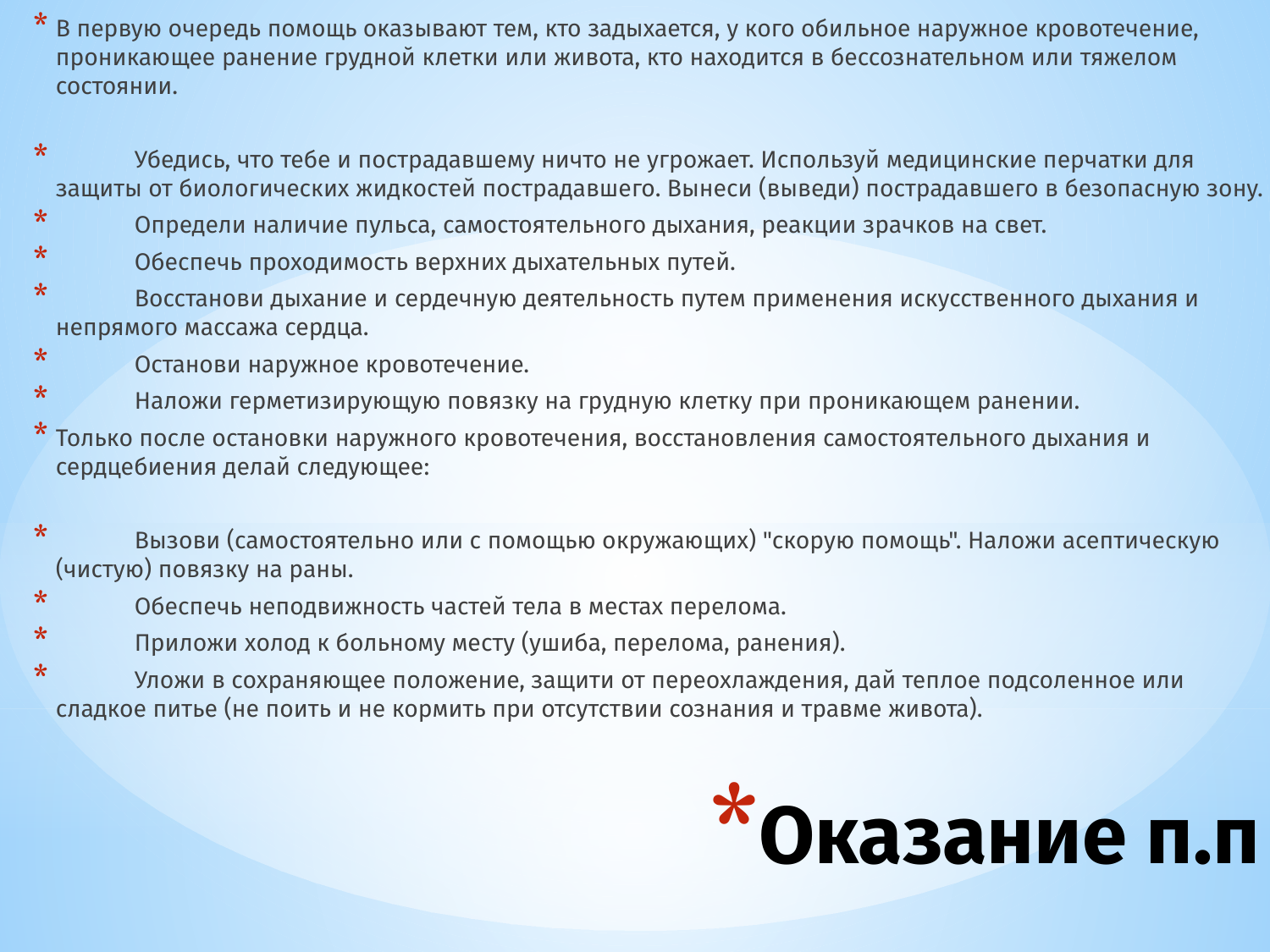

В первую очередь помощь оказывают тем, кто задыхается, у кого обильное наружное кровотечение, проникающее ранение грудной клетки или живота, кто находится в бессознательном или тяжелом состоянии.

	Убедись, что тебе и пострадавшему ничто не угрожает. Используй медицинские перчатки для защиты от биологических жидкостей пострадавшего. Вынеси (выведи) пострадавшего в безопасную зону.
	Определи наличие пульса, самостоятельного дыхания, реакции зрачков на свет.
	Обеспечь проходимость верхних дыхательных путей.
	Восстанови дыхание и сердечную деятельность путем применения искусственного дыхания и непрямого массажа сердца.
	Останови наружное кровотечение.
	Наложи герметизирующую повязку на грудную клетку при проникающем ранении.
Только после остановки наружного кровотечения, восстановления самостоятельного дыхания и сердцебиения делай следующее:

	Вызови (самостоятельно или с помощью окружающих) "скорую помощь". Наложи асептическую (чистую) повязку на раны.
	Обеспечь неподвижность частей тела в местах перелома.
	Приложи холод к больному месту (ушиба, перелома, ранения).
	Уложи в сохраняющее положение, защити от переохлаждения, дай теплое подсоленное или сладкое питье (не поить и не кормить при отсутствии сознания и травме живота).
# Оказание п.п